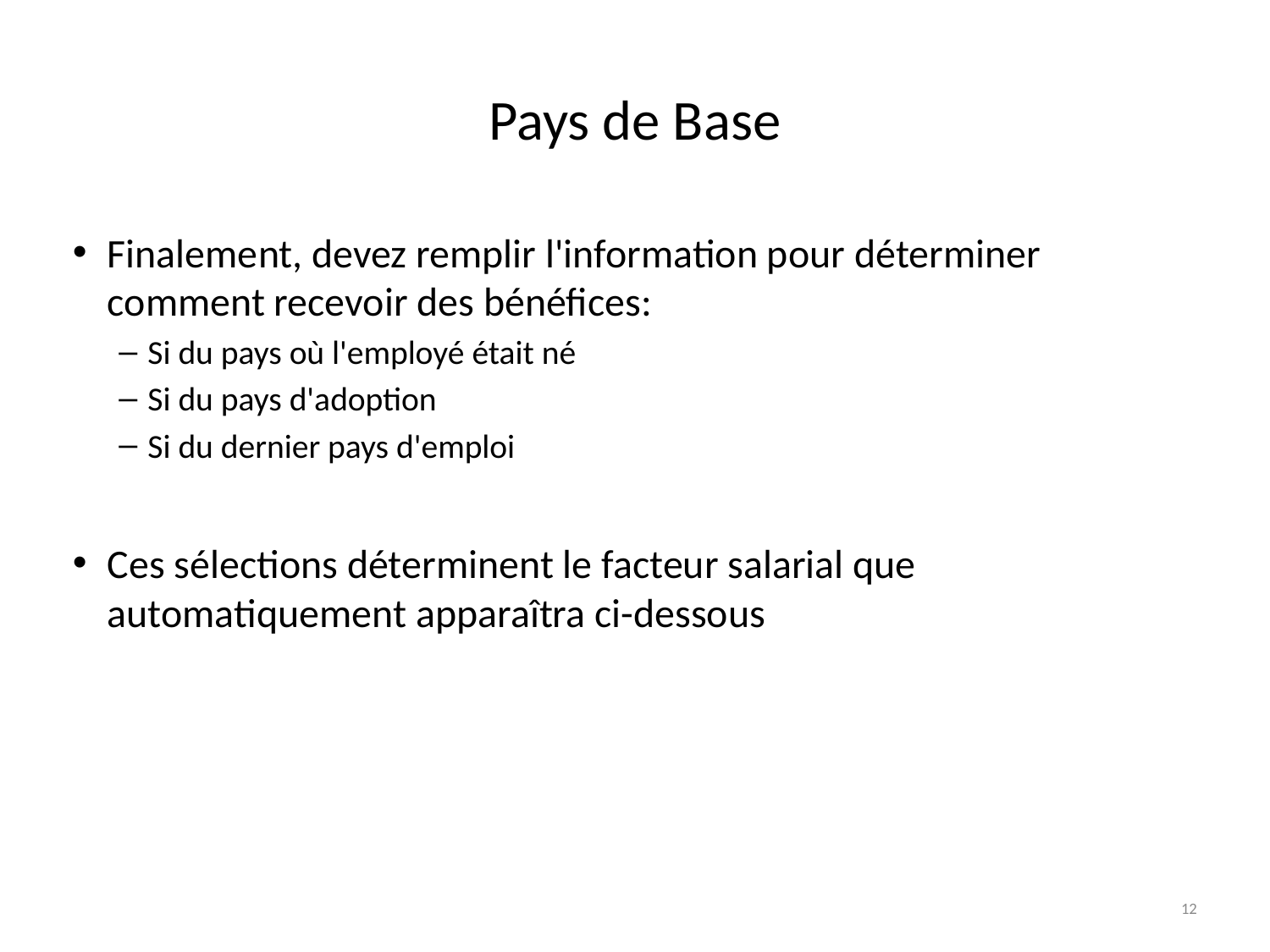

# Pays de Base
Finalement, devez remplir l'information pour déterminer comment recevoir des bénéfices:
Si du pays où l'employé était né
Si du pays d'adoption
Si du dernier pays d'emploi

Ces sélections déterminent le facteur salarial que automatiquement apparaîtra ci-dessous

12